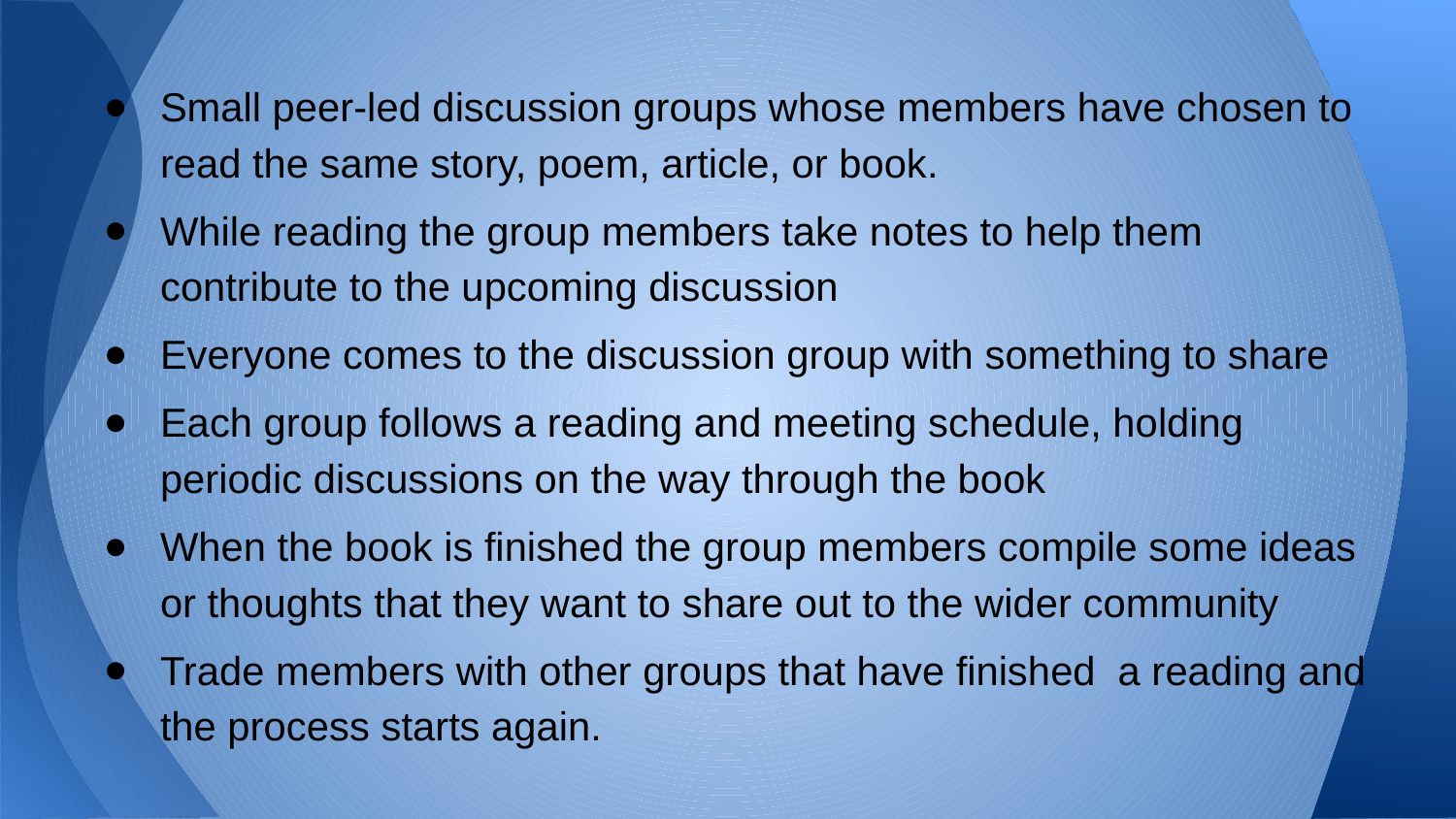

Small peer-led discussion groups whose members have chosen to read the same story, poem, article, or book.
While reading the group members take notes to help them contribute to the upcoming discussion
Everyone comes to the discussion group with something to share
Each group follows a reading and meeting schedule, holding periodic discussions on the way through the book
When the book is finished the group members compile some ideas or thoughts that they want to share out to the wider community
Trade members with other groups that have finished  a reading and the process starts again.